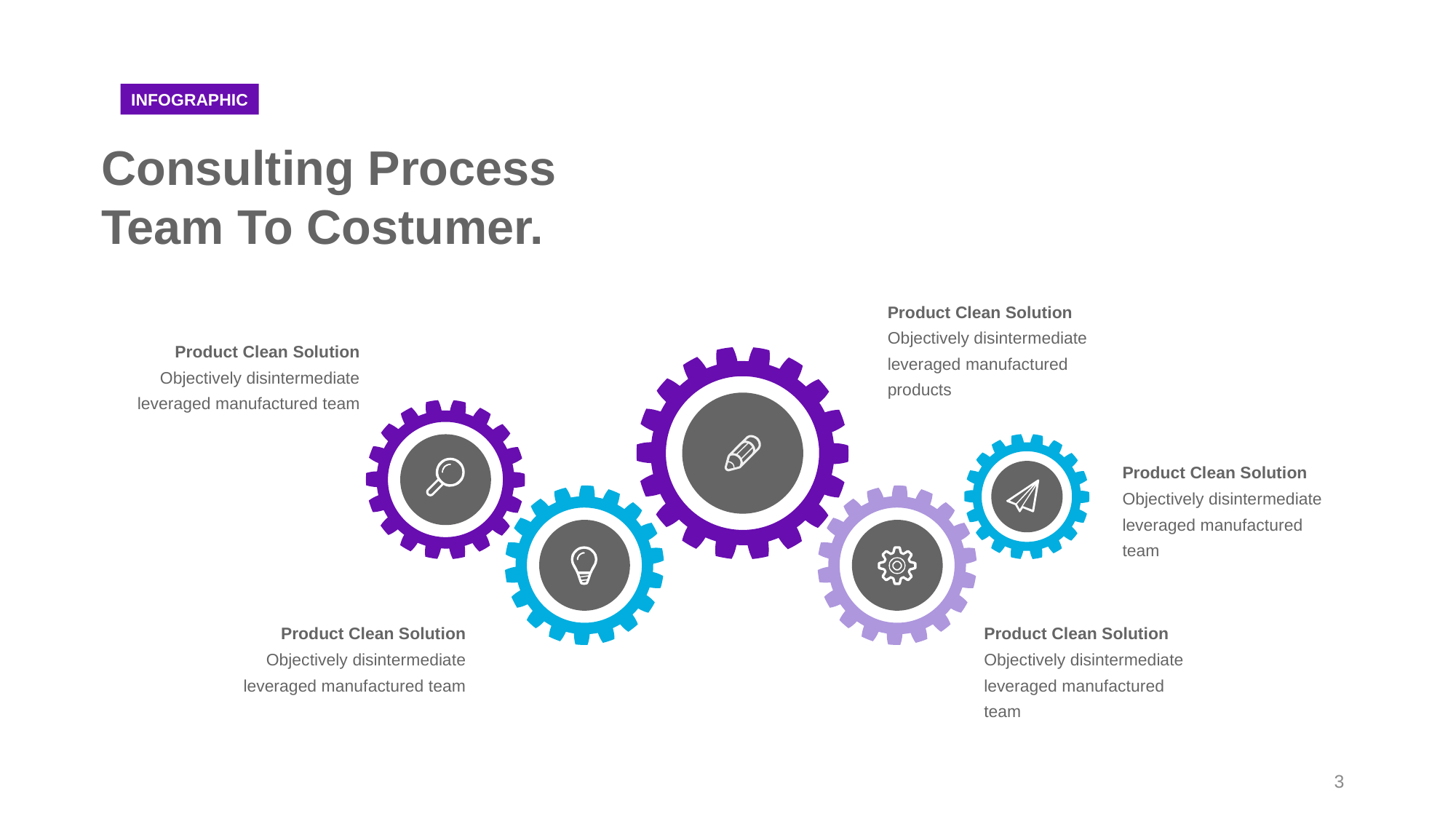

INFOGRAPHIC
Consulting Process
Team To Costumer.
Product Clean Solution
Objectively disintermediate leveraged manufactured products
Product Clean Solution
Objectively disintermediate leveraged manufactured team

Product Clean Solution
Objectively disintermediate leveraged manufactured team

Product Clean Solution
Objectively disintermediate leveraged manufactured team
Product Clean Solution
Objectively disintermediate leveraged manufactured team

3